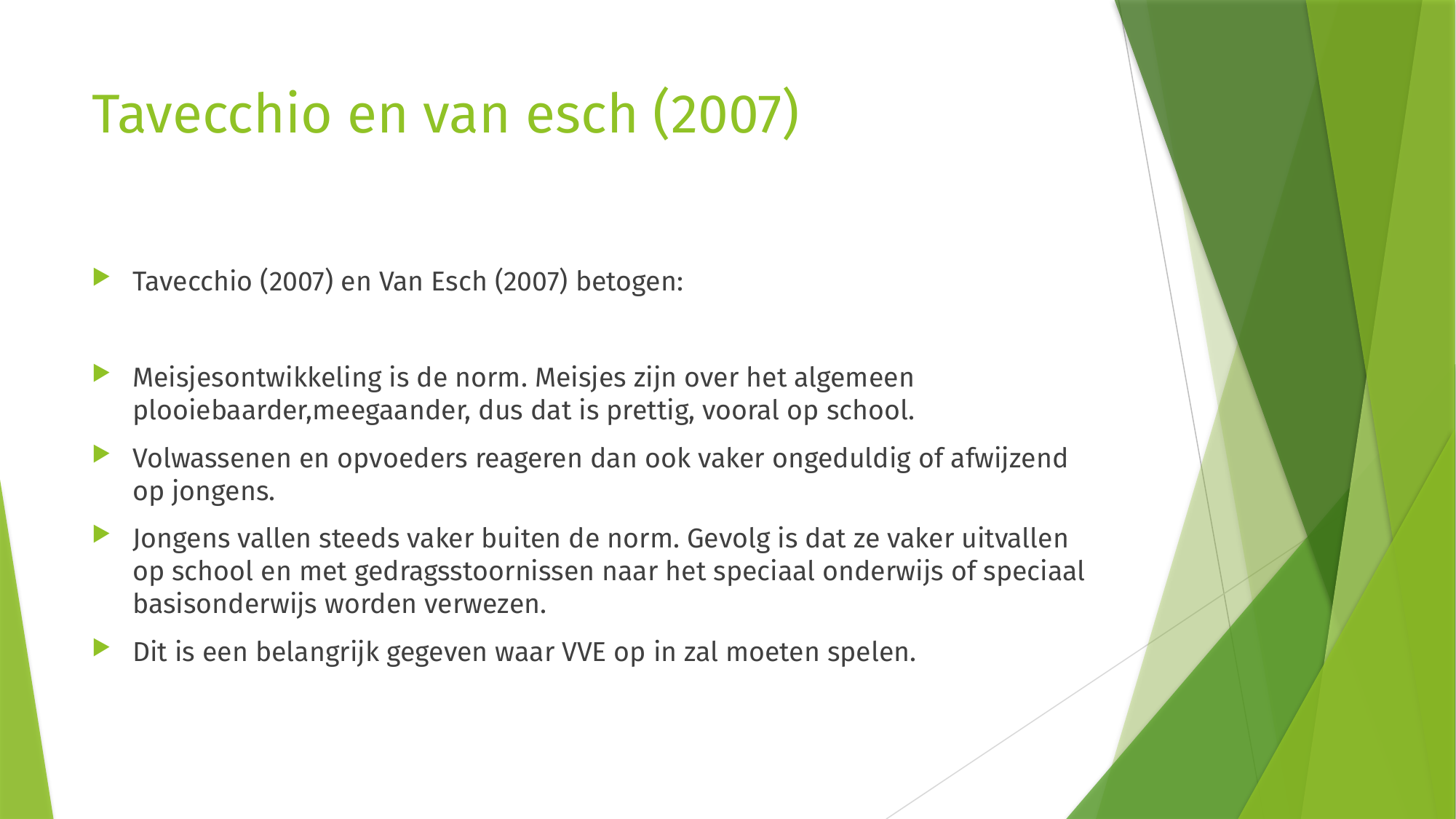

# Tavecchio en van esch (2007)
Tavecchio (2007) en Van Esch (2007) betogen:

Meisjesontwikkeling is de norm. Meisjes zijn over het algemeen plooiebaarder,meegaander, dus dat is prettig, vooral op school.
Volwassenen en opvoeders reageren dan ook vaker ongeduldig of afwijzend op jongens.
Jongens vallen steeds vaker buiten de norm. Gevolg is dat ze vaker uitvallen op school en met gedragsstoornissen naar het speciaal onderwijs of speciaal basisonderwijs worden verwezen.
Dit is een belangrijk gegeven waar VVE op in zal moeten spelen.